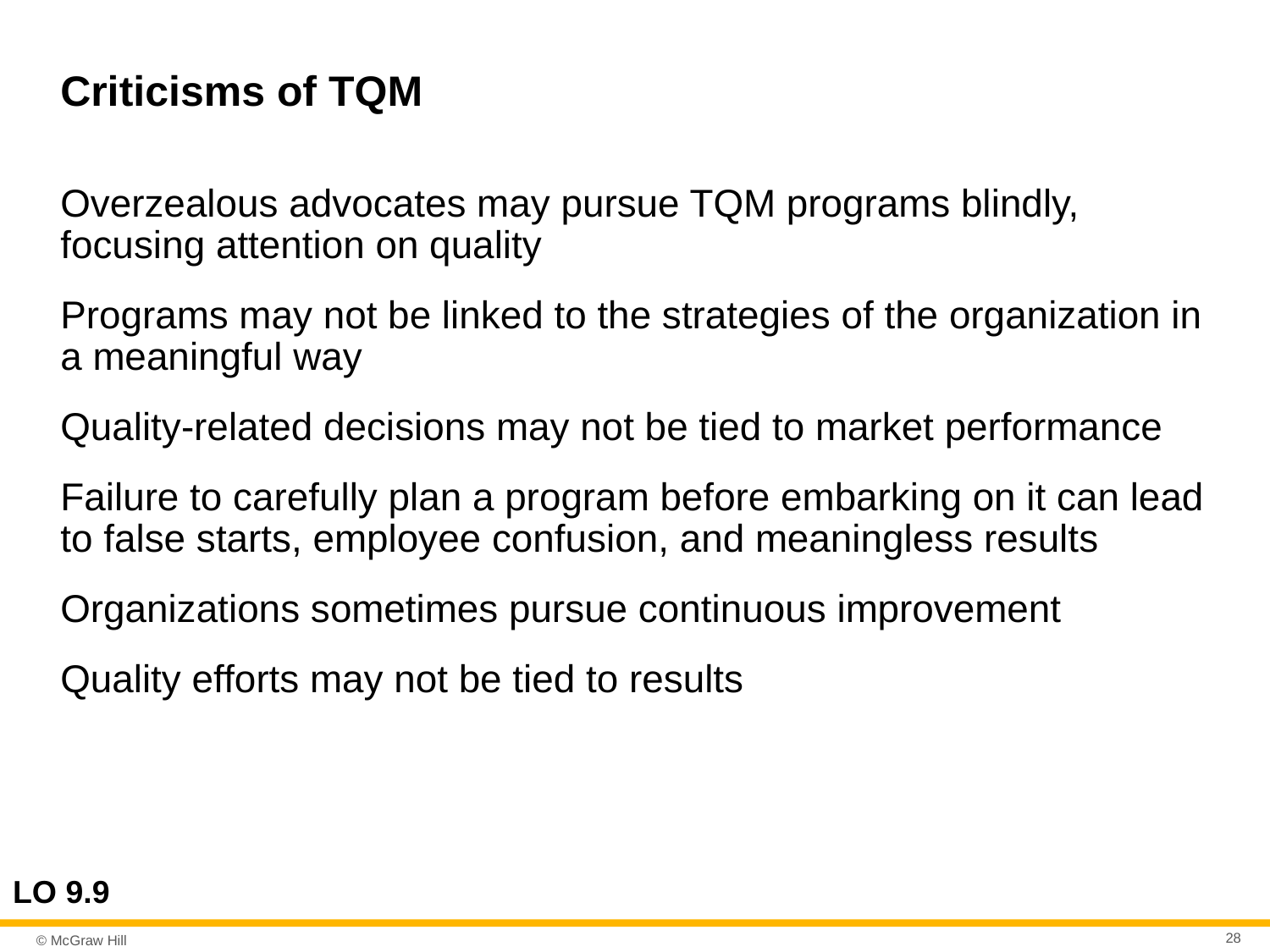

# Criticisms of TQM
Overzealous advocates may pursue TQM programs blindly, focusing attention on quality
Programs may not be linked to the strategies of the organization in a meaningful way
Quality-related decisions may not be tied to market performance
Failure to carefully plan a program before embarking on it can lead to false starts, employee confusion, and meaningless results
Organizations sometimes pursue continuous improvement
Quality efforts may not be tied to results
LO 9.9